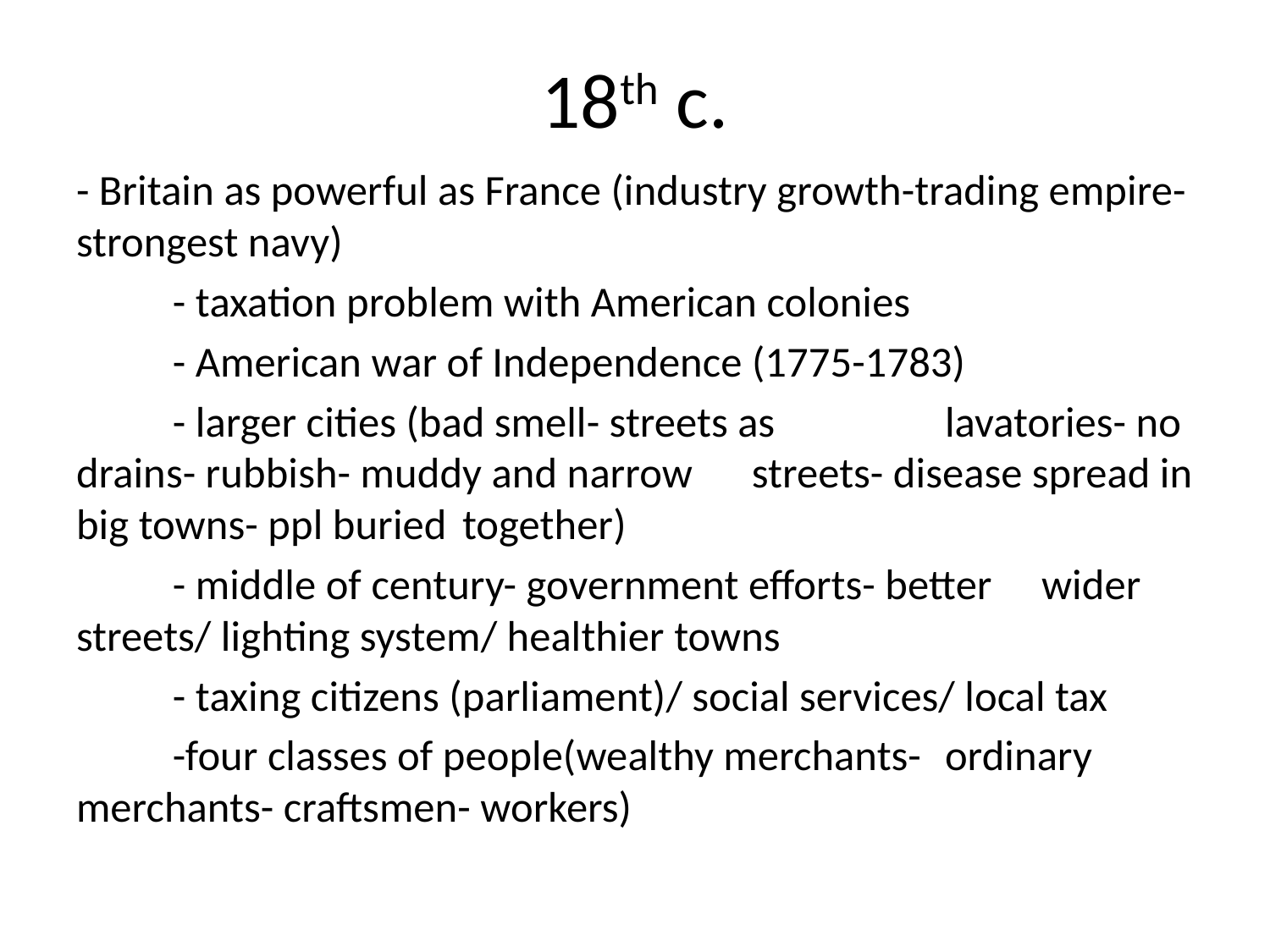

# 18th c.
- Britain as powerful as France (industry growth-trading empire- strongest navy)
	- taxation problem with American colonies
	- American war of Independence (1775-1783)
	- larger cities (bad smell- streets as 		  	lavatories- no drains- rubbish- muddy and narrow 	streets- disease spread in big towns- ppl buried 	together)
	- middle of century- government efforts- better 	wider streets/ lighting system/ healthier towns
	- taxing citizens (parliament)/ social services/ local tax
	-four classes of people(wealthy merchants-	ordinary merchants- craftsmen- workers)